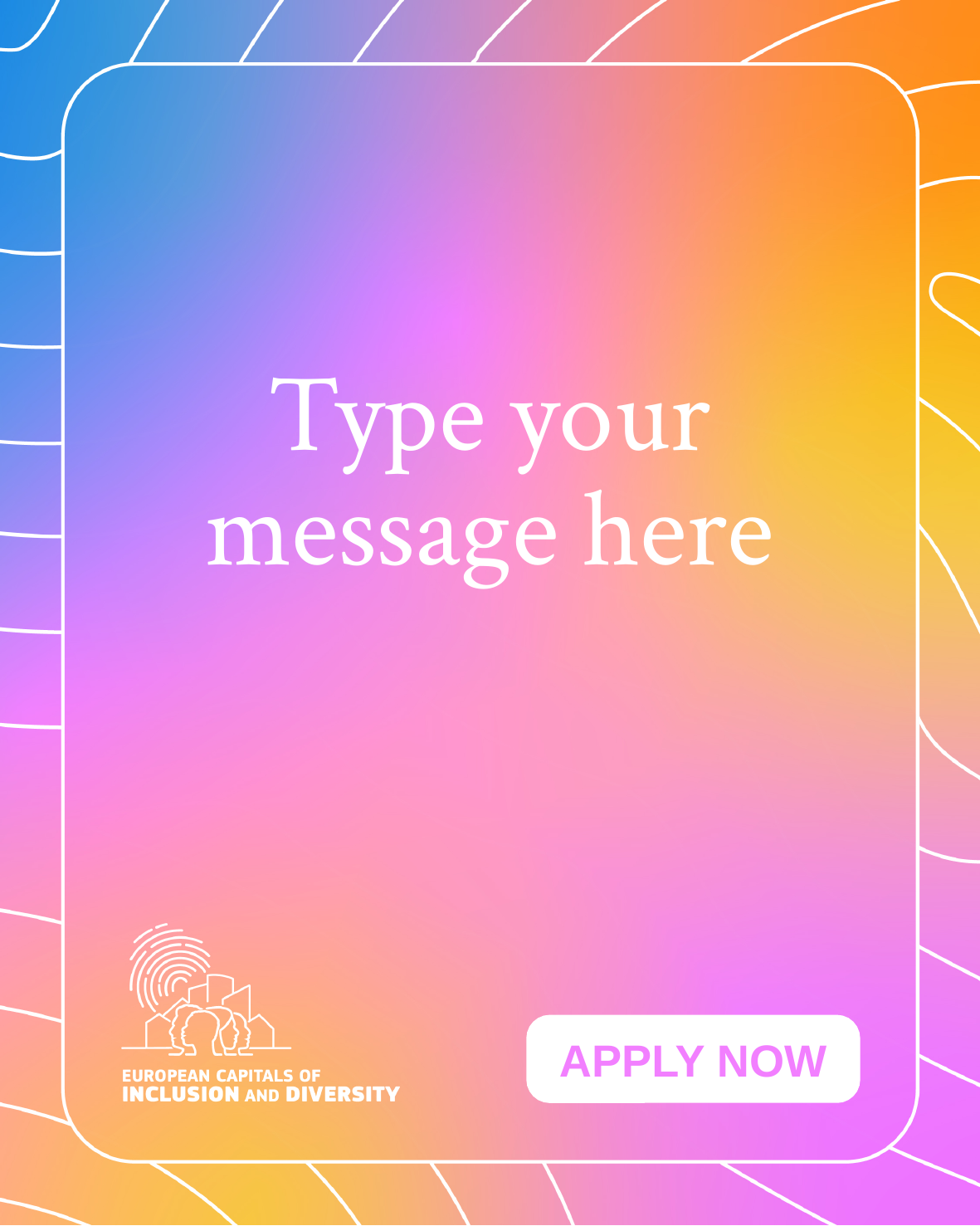

# Type your message here
APPLY NOW